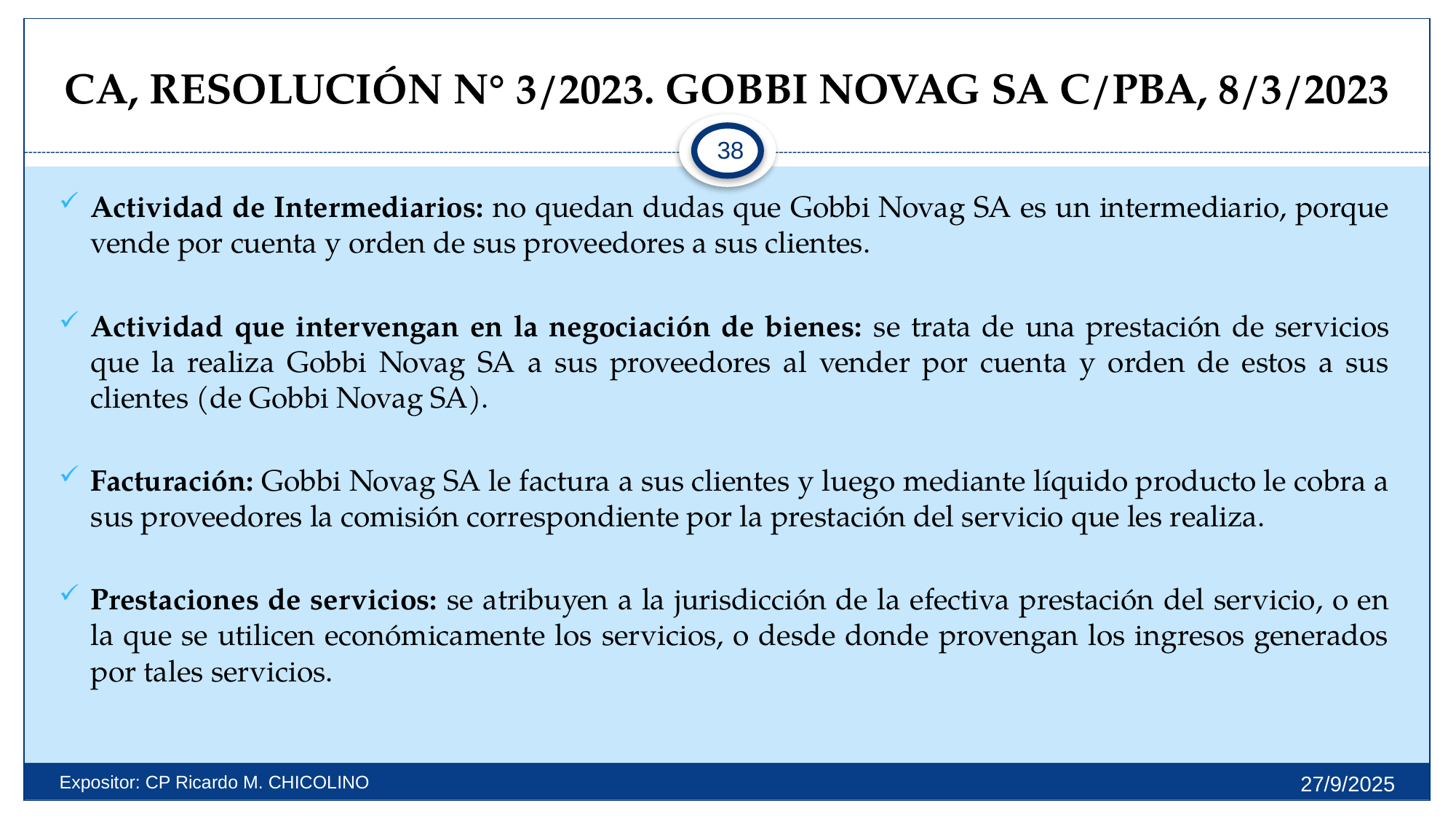

# CA, RESOLUCIÓN N° 3/2023. GOBBI NOVAG SA C/PBA, 8/3/2023
38
Actividad de Intermediarios: no quedan dudas que Gobbi Novag SA es un intermediario, porque vende por cuenta y orden de sus proveedores a sus clientes.

Actividad que intervengan en la negociación de bienes: se trata de una prestación de servicios que la realiza Gobbi Novag SA a sus proveedores al vender por cuenta y orden de estos a sus clientes (de Gobbi Novag SA).

Facturación: Gobbi Novag SA le factura a sus clientes y luego mediante líquido producto le cobra a sus proveedores la comisión correspondiente por la prestación del servicio que les realiza.

Prestaciones de servicios: se atribuyen a la jurisdicción de la efectiva prestación del servicio, o en la que se utilicen económicamente los servicios, o desde donde provengan los ingresos generados por tales servicios.

27/9/2025
Expositor: CP Ricardo M. CHICOLINO